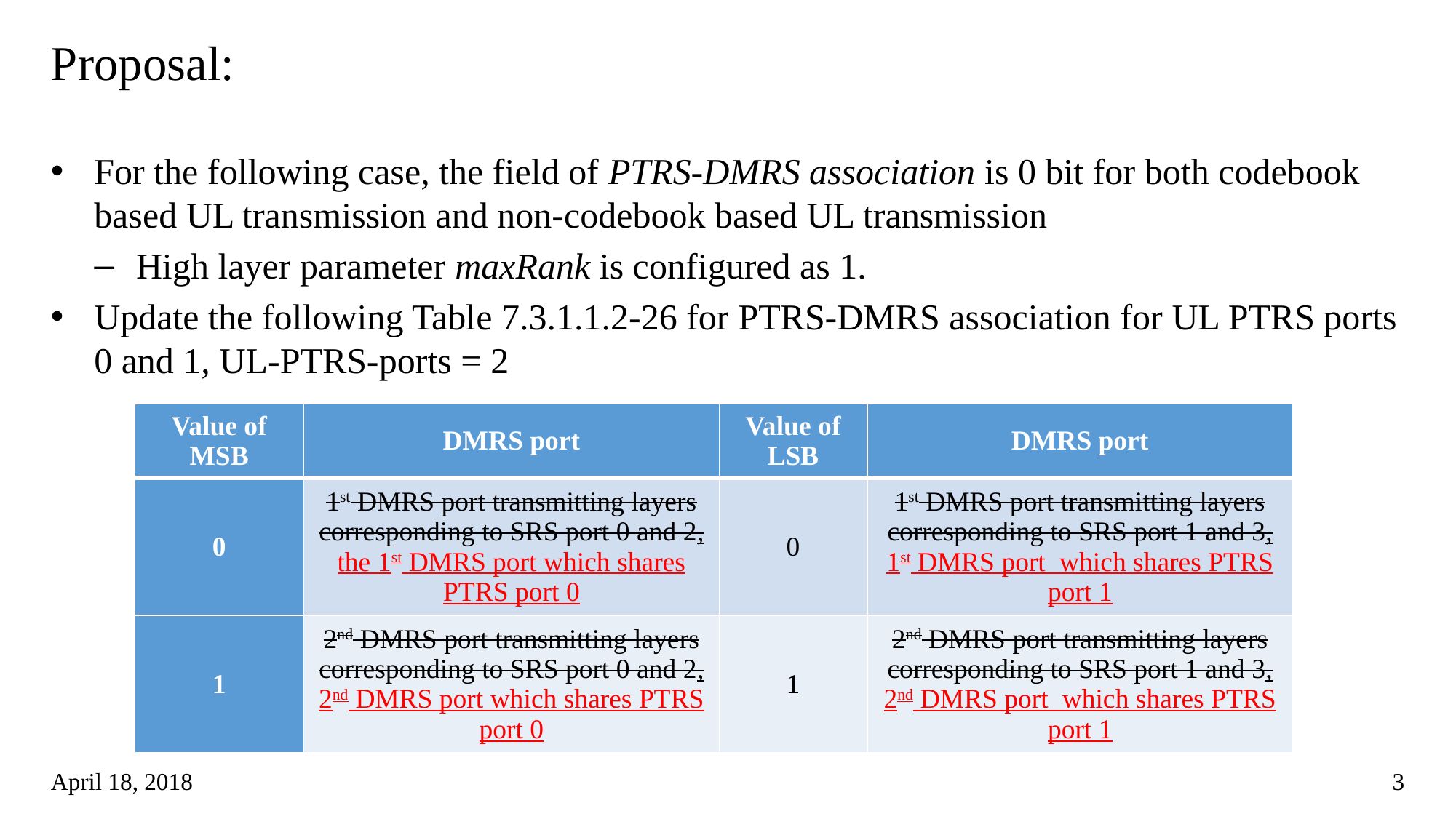

# Proposal:
For the following case, the field of PTRS-DMRS association is 0 bit for both codebook based UL transmission and non-codebook based UL transmission
High layer parameter maxRank is configured as 1.
Update the following Table 7.3.1.1.2-26 for PTRS-DMRS association for UL PTRS ports 0 and 1, UL-PTRS-ports = 2

| Value of MSB | DMRS port | Value of LSB | DMRS port |
| --- | --- | --- | --- |
| 0 | 1st DMRS port transmitting layers corresponding to SRS port 0 and 2, the 1st DMRS port which shares PTRS port 0 | 0 | 1st DMRS port transmitting layers corresponding to SRS port 1 and 3, 1st DMRS port which shares PTRS port 1 |
| 1 | 2nd DMRS port transmitting layers corresponding to SRS port 0 and 2, 2nd DMRS port which shares PTRS port 0 | 1 | 2nd DMRS port transmitting layers corresponding to SRS port 1 and 3, 2nd DMRS port which shares PTRS port 1 |
April 18, 2018
3